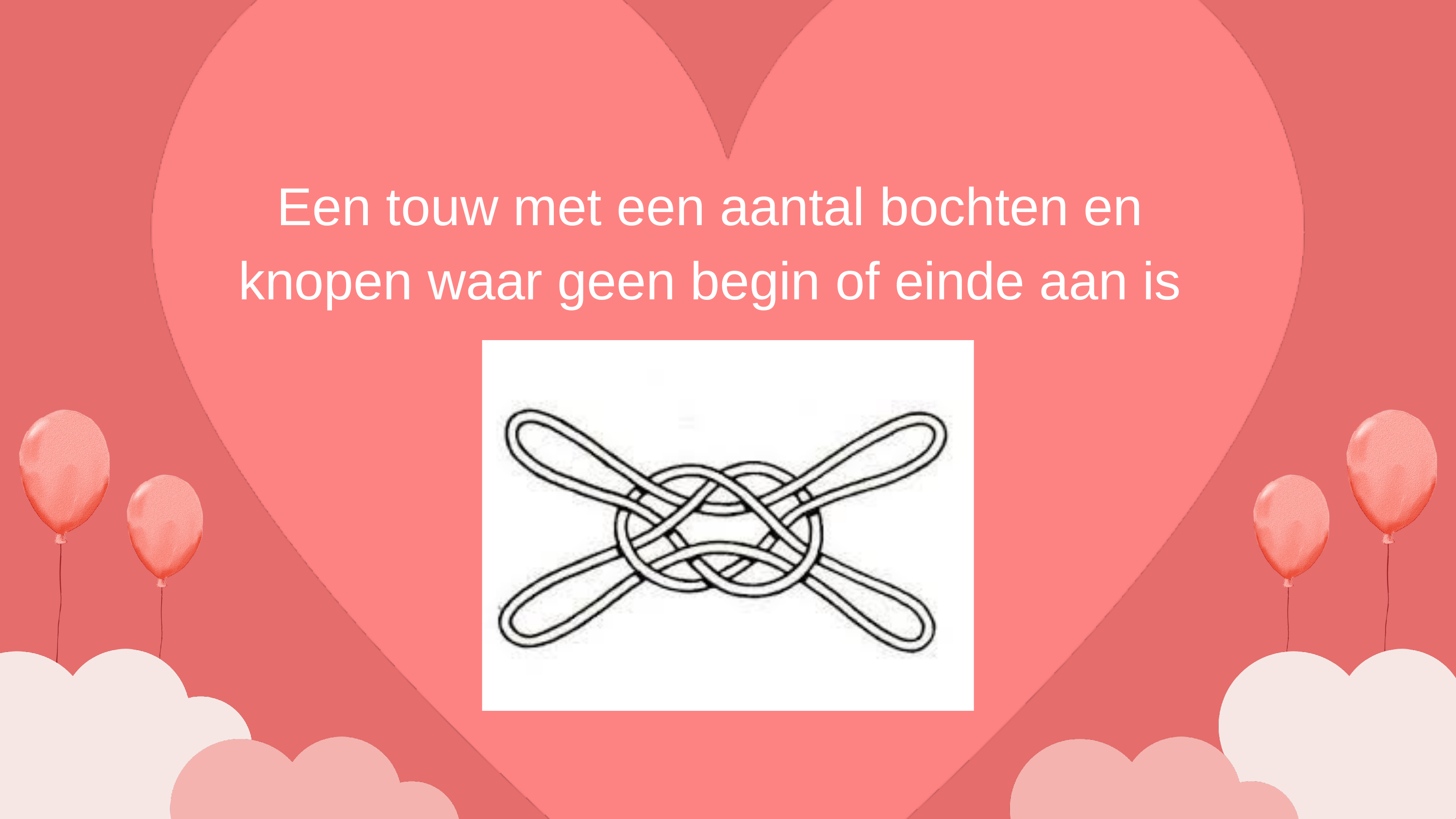

Een touw met een aantal bochten en knopen waar geen begin of einde aan is